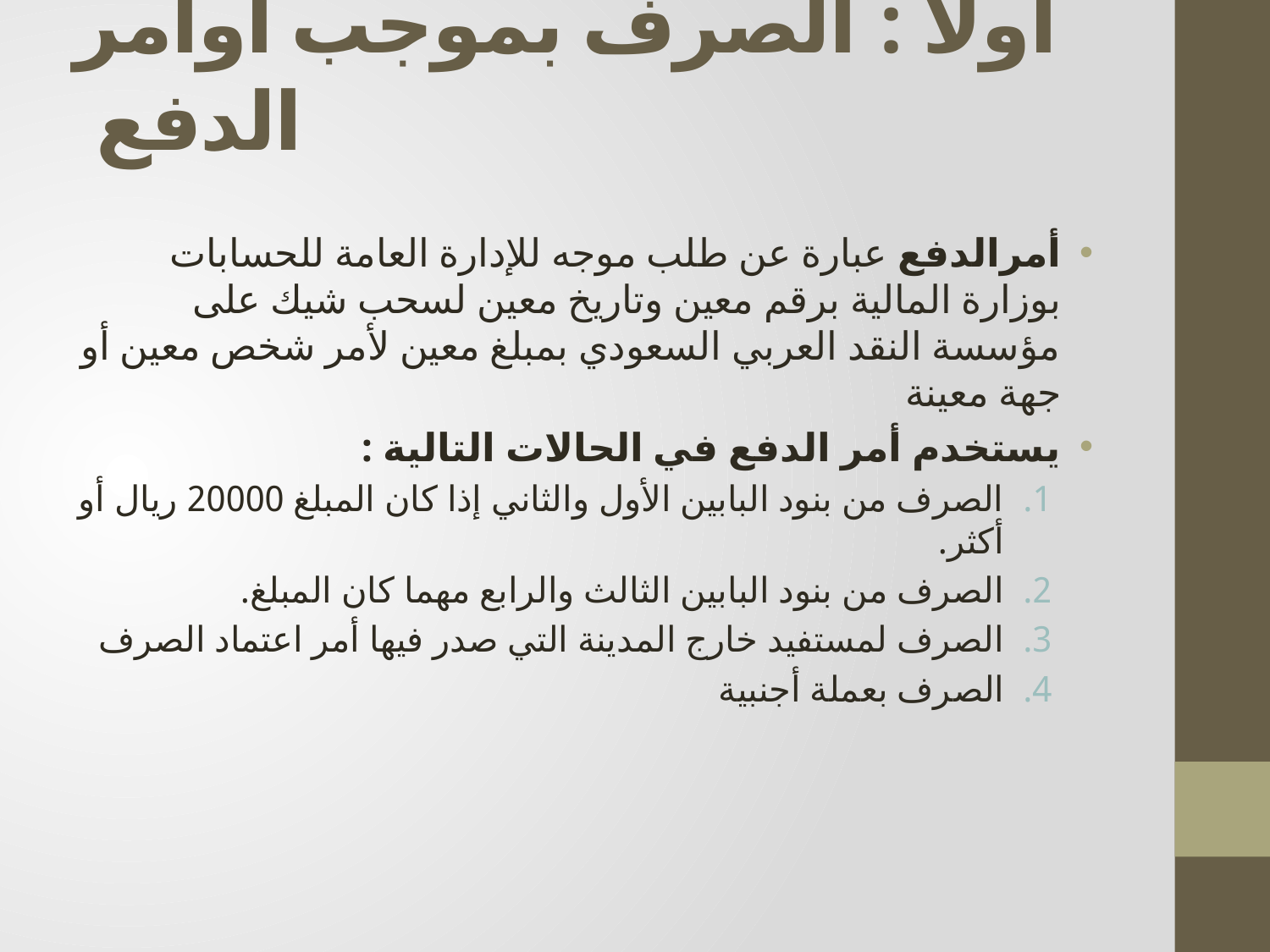

# أولا : الصرف بموجب أوامر الدفع
أمرالدفع عبارة عن طلب موجه للإدارة العامة للحسابات بوزارة المالية برقم معين وتاريخ معين لسحب شيك على مؤسسة النقد العربي السعودي بمبلغ معين لأمر شخص معين أو جهة معينة
يستخدم أمر الدفع في الحالات التالية :
الصرف من بنود البابين الأول والثاني إذا كان المبلغ 20000 ريال أو أكثر.
الصرف من بنود البابين الثالث والرابع مهما كان المبلغ.
الصرف لمستفيد خارج المدينة التي صدر فيها أمر اعتماد الصرف
الصرف بعملة أجنبية